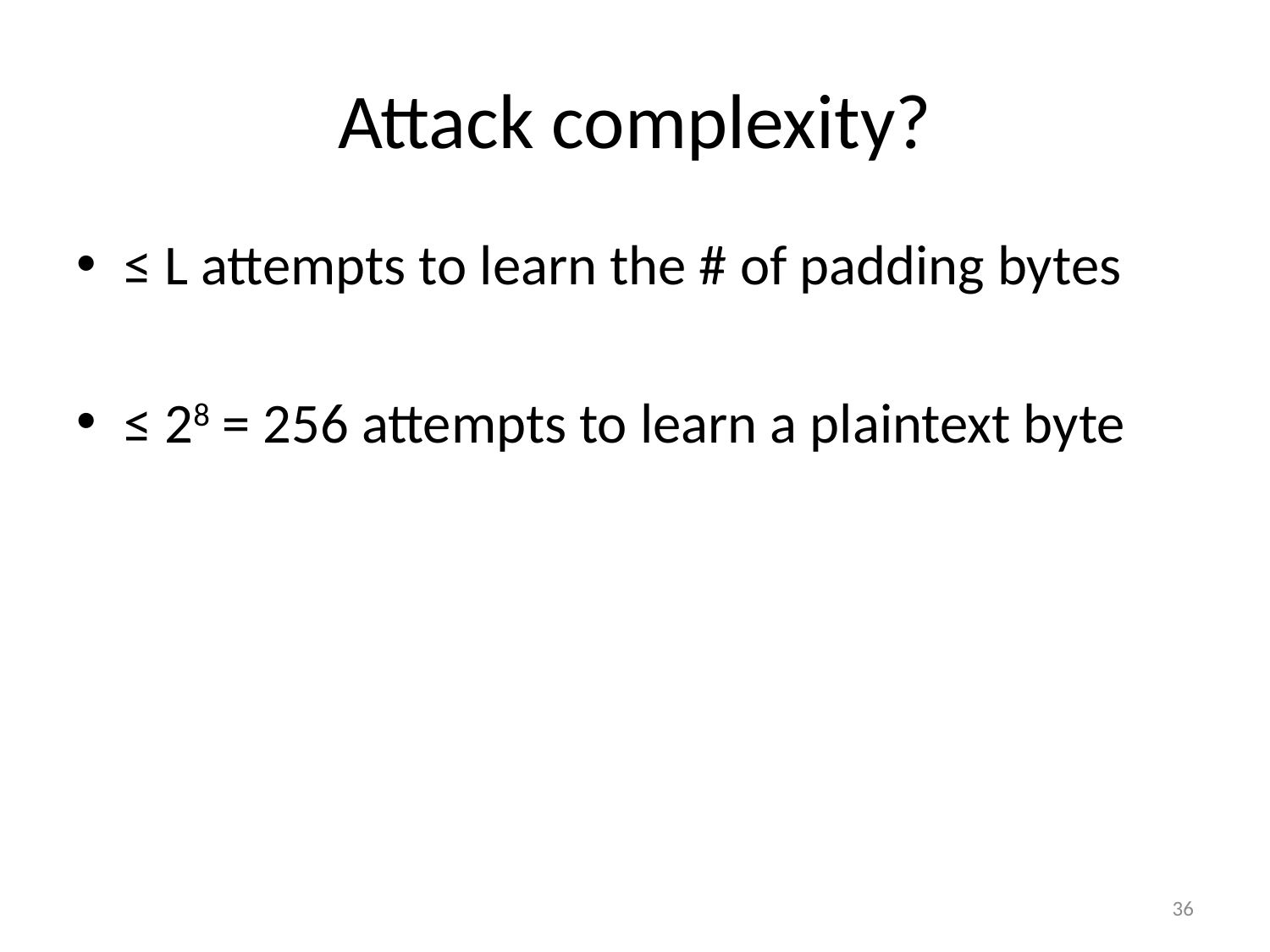

# Attack complexity?
≤ L attempts to learn the # of padding bytes

≤ 28 = 256 attempts to learn a plaintext byte
36